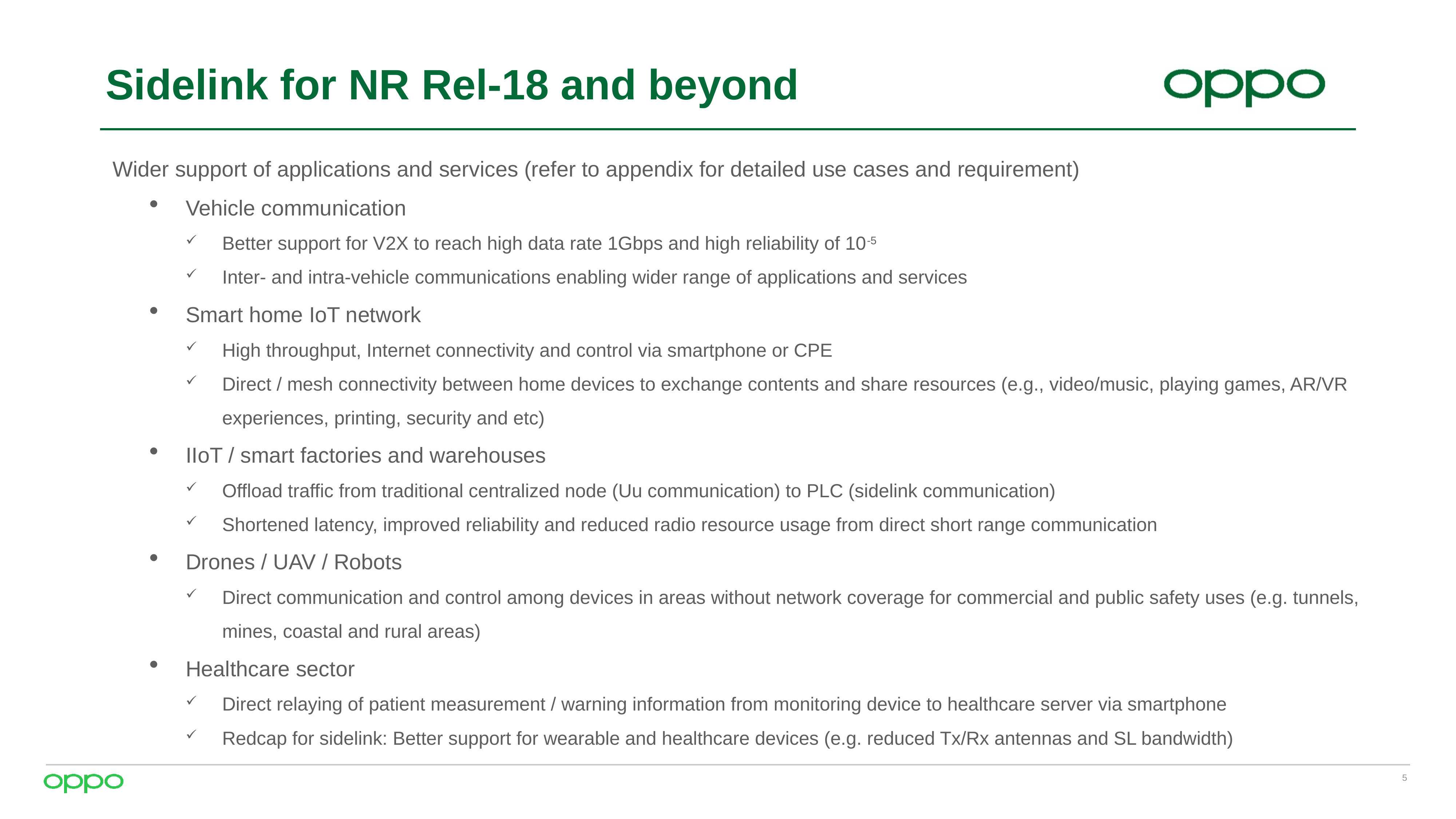

# Sidelink for NR Rel-18 and beyond
Wider support of applications and services (refer to appendix for detailed use cases and requirement)
Vehicle communication
Better support for V2X to reach high data rate 1Gbps and high reliability of 10-5
Inter- and intra-vehicle communications enabling wider range of applications and services
Smart home IoT network
High throughput, Internet connectivity and control via smartphone or CPE
Direct / mesh connectivity between home devices to exchange contents and share resources (e.g., video/music, playing games, AR/VR experiences, printing, security and etc)
IIoT / smart factories and warehouses
Offload traffic from traditional centralized node (Uu communication) to PLC (sidelink communication)
Shortened latency, improved reliability and reduced radio resource usage from direct short range communication
Drones / UAV / Robots
Direct communication and control among devices in areas without network coverage for commercial and public safety uses (e.g. tunnels, mines, coastal and rural areas)
Healthcare sector
Direct relaying of patient measurement / warning information from monitoring device to healthcare server via smartphone
Redcap for sidelink: Better support for wearable and healthcare devices (e.g. reduced Tx/Rx antennas and SL bandwidth)